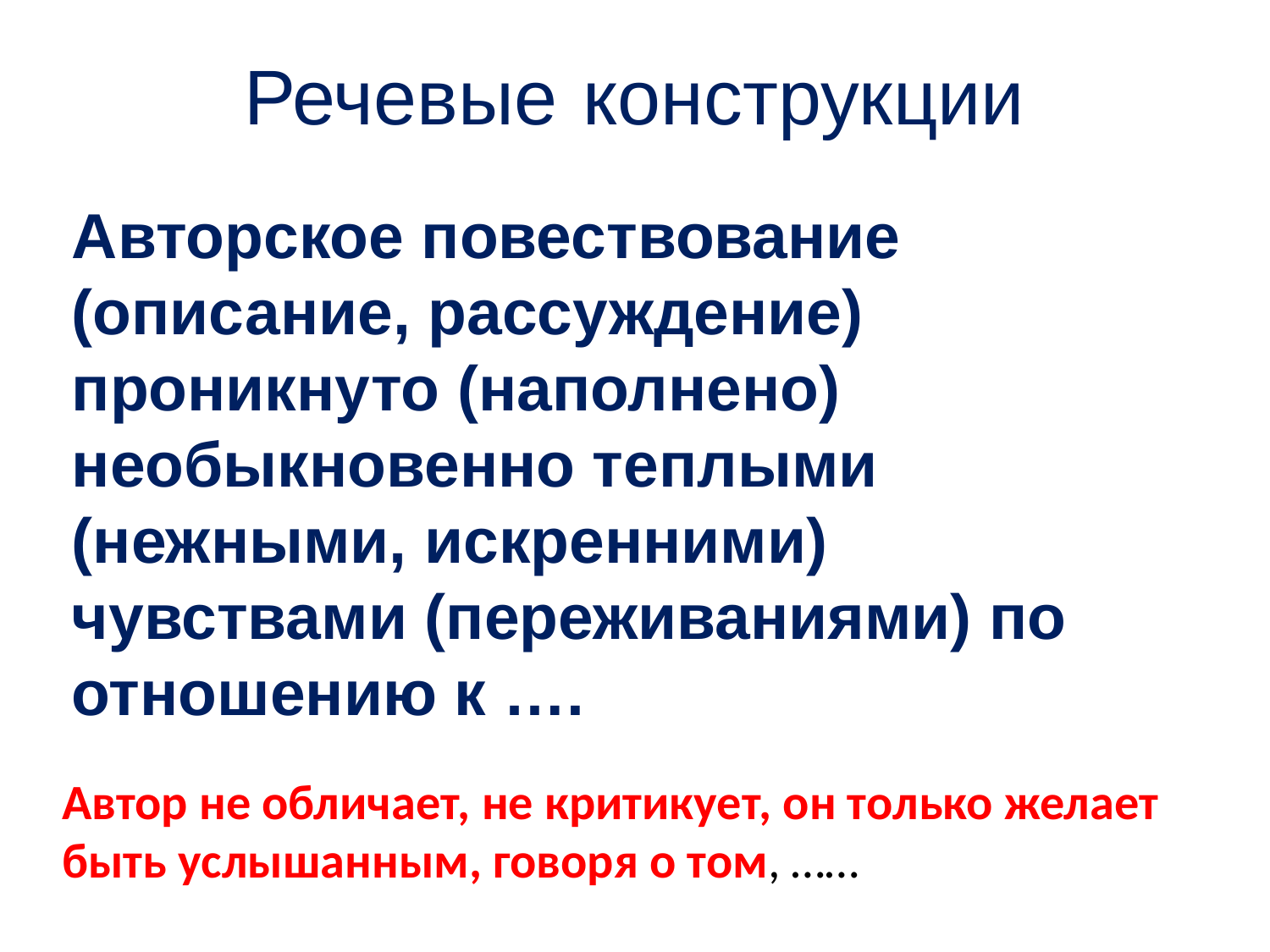

# Речевые конструкции
Авторское повествование (описание, рассуждение) проникнуто (наполнено) необыкновенно теплыми (нежными, искренними) чувствами (переживаниями) по отношению к ….
Автор не обличает, не критикует, он только желает быть услышанным, говоря о том, ……